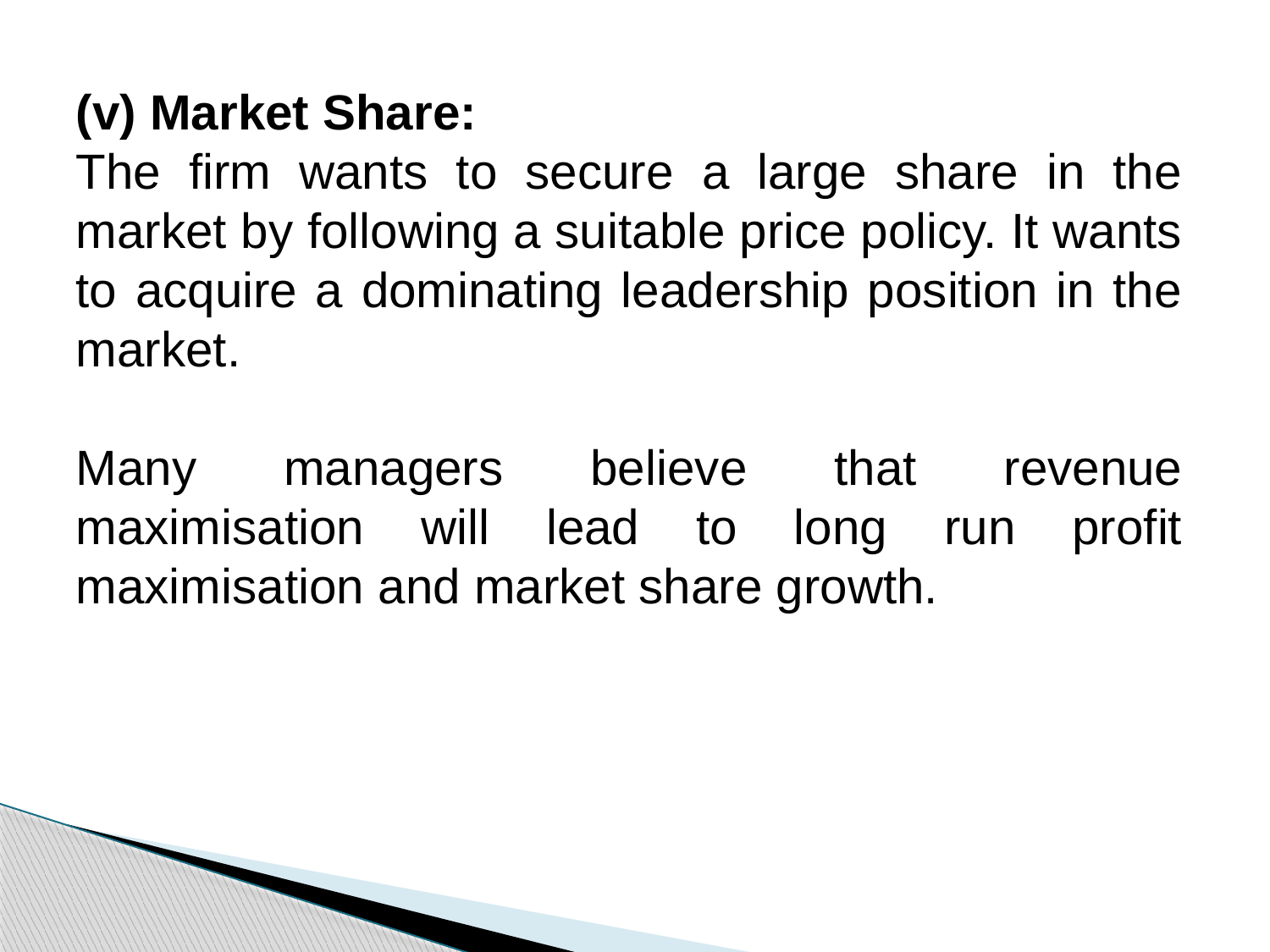

(v) Market Share:
The firm wants to secure a large share in the market by following a suitable price policy. It wants to acquire a dominating leadership position in the market.

Many managers believe that revenue maximisation will lead to long run profit maximisation and market share growth.